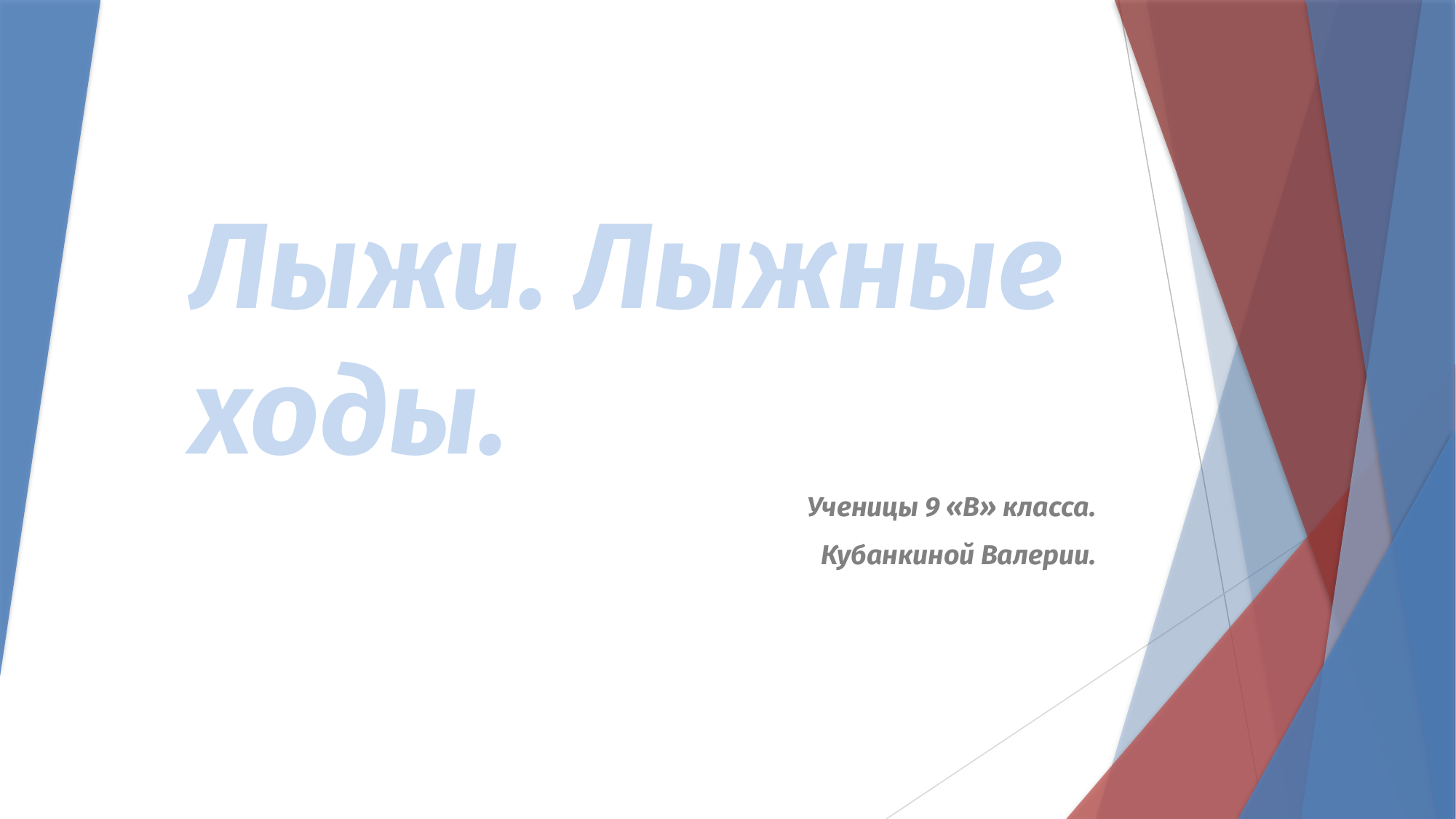

# Лыжи. Лыжные ходы.
Ученицы 9 «В» класса.
Кубанкиной Валерии.